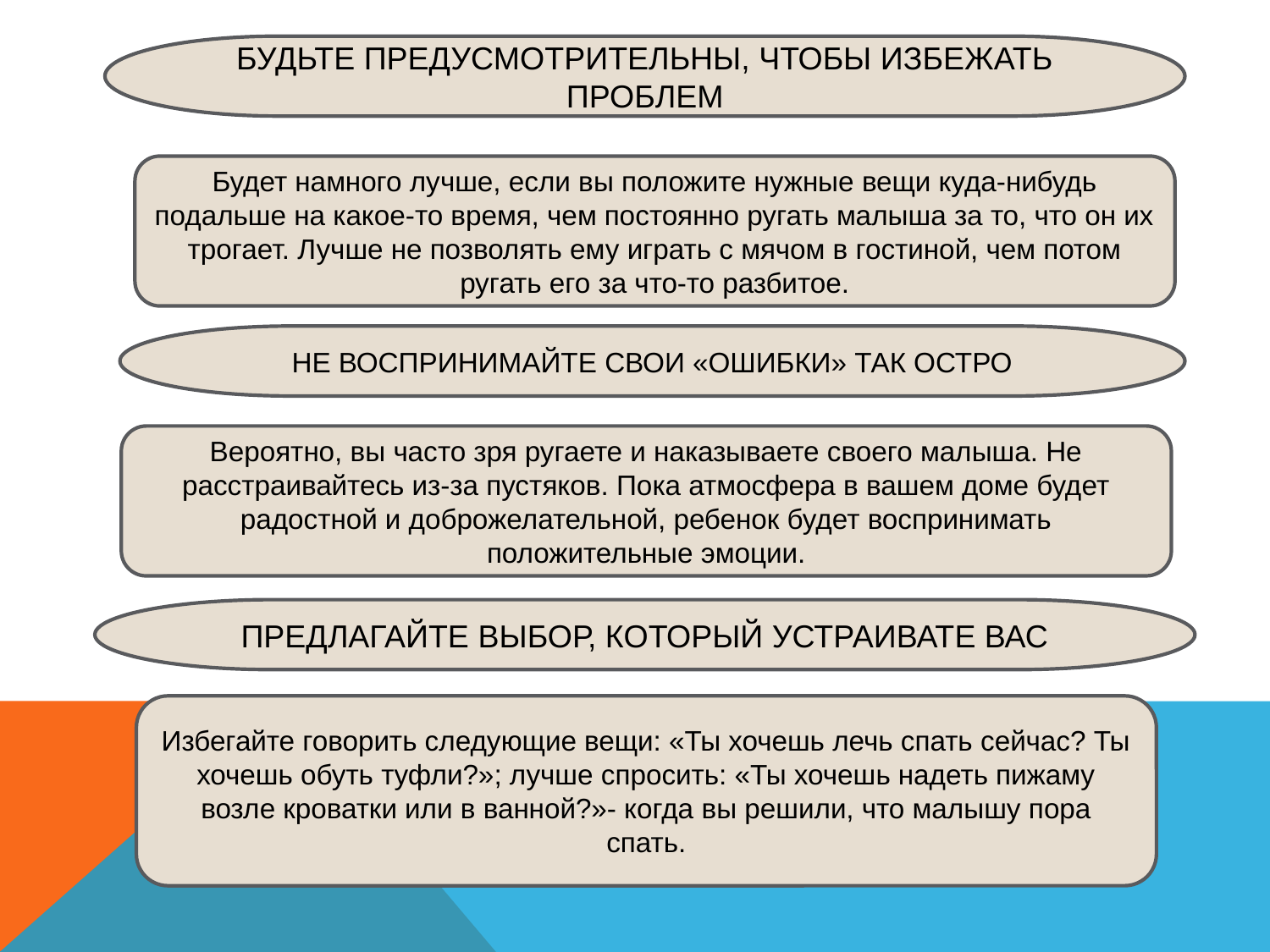

БУДЬТЕ ПРЕДУСМОТРИТЕЛЬНЫ, ЧТОБЫ ИЗБЕЖАТЬ ПРОБЛЕМ
Будет намного лучше, если вы положите нужные вещи куда-нибудь подальше на какое-то время, чем постоянно ругать малыша за то, что он их трогает. Лучше не позволять ему играть с мячом в гостиной, чем потом ругать его за что-то разбитое.
НЕ ВОСПРИНИМАЙТЕ СВОИ «ОШИБКИ» ТАК ОСТРО
Вероятно, вы часто зря ругаете и наказываете своего малыша. Не расстраивайтесь из-за пустяков. Пока атмосфера в вашем доме будет радостной и доброжелательной, ребенок будет воспринимать положительные эмоции.
ПРЕДЛАГАЙТЕ ВЫБОР, КОТОРЫЙ УСТРАИВАТЕ ВАС
Избегайте говорить следующие вещи: «Ты хочешь лечь спать сейчас? Ты хочешь обуть туфли?»; лучше спросить: «Ты хочешь надеть пижаму возле кроватки или в ванной?»- когда вы решили, что малышу пора спать.